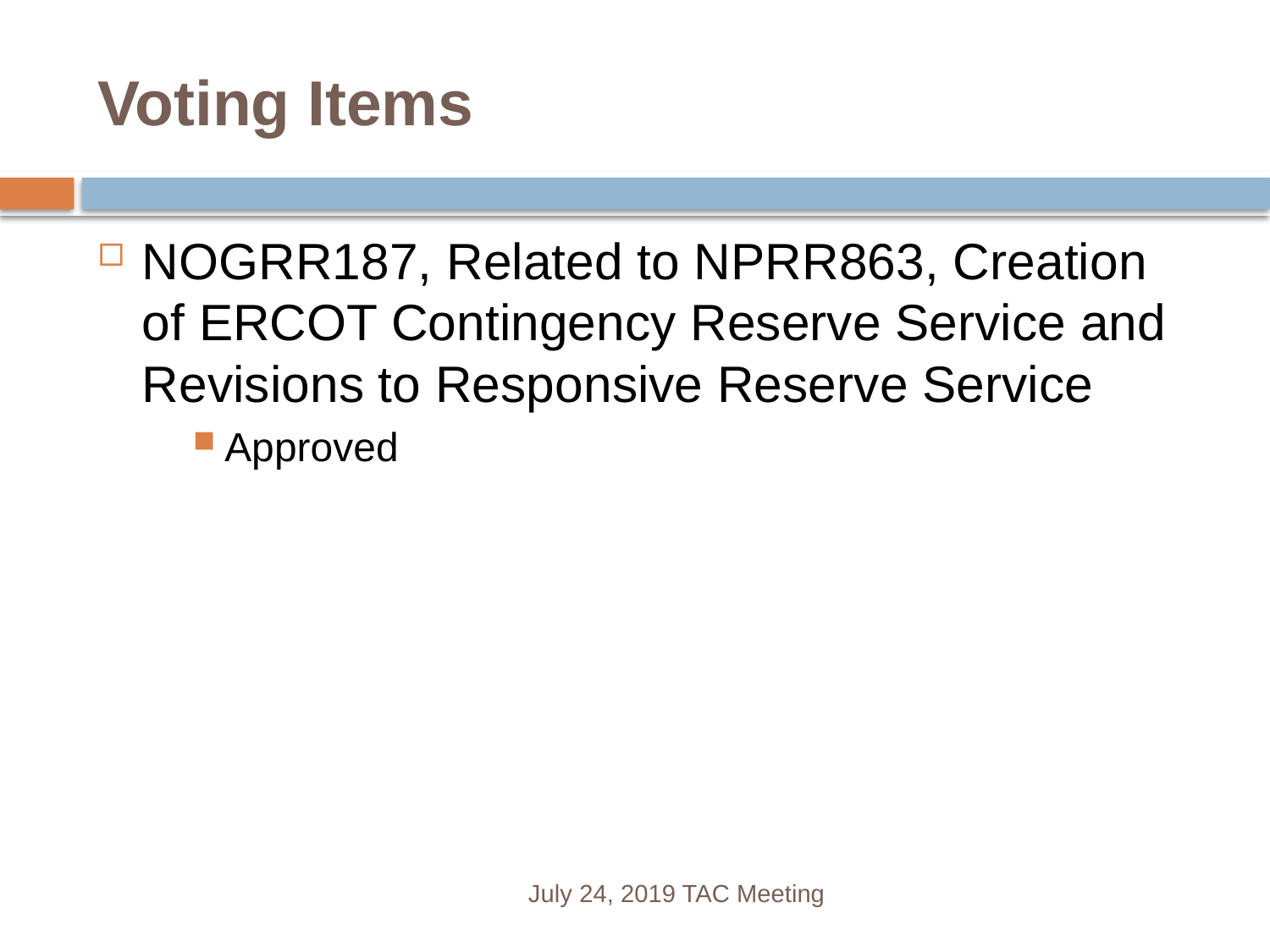

# Voting Items
NOGRR187, Related to NPRR863, Creation of ERCOT Contingency Reserve Service and Revisions to Responsive Reserve Service
Approved

July 24, 2019 TAC Meeting